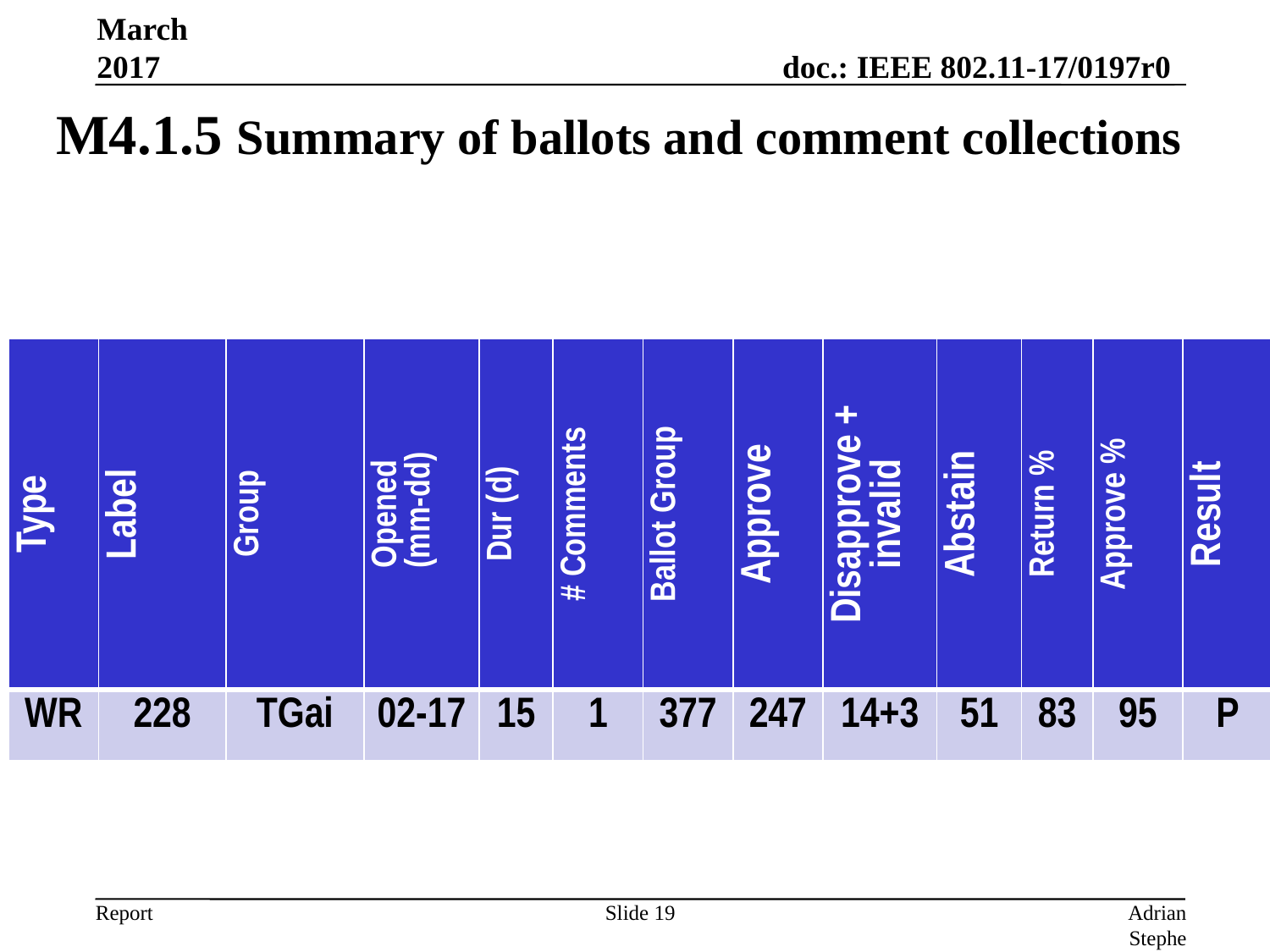

March 2017
# M4.1.5 Summary of ballots and comment collections
| Type | Label | Group | Opened (mm-dd) | Dur (d) | # Comments | Ballot Group | Approve | Disapprove + invalid | Abstain | Return % | Approve % | Result |
| --- | --- | --- | --- | --- | --- | --- | --- | --- | --- | --- | --- | --- |
| WR | 228 | TGai | 02-17 | 15 | 1 | 377 | 247 | 14+3 | 51 | 83 | 95 | P |
Slide 19
Adrian Stephens, Intel Corporation